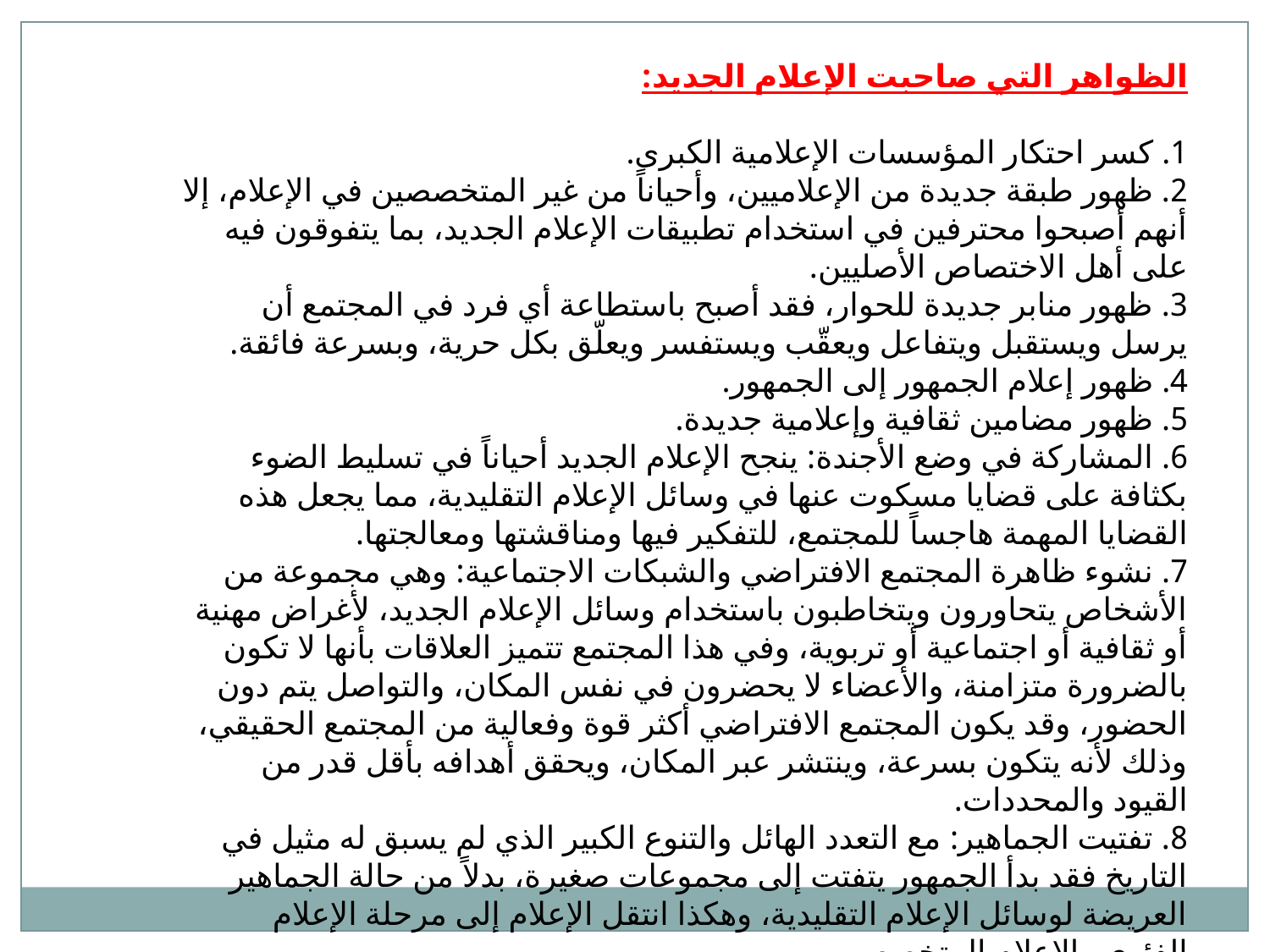

الظواهر التي صاحبت الإعلام الجديد:

1. كسر احتكار المؤسسات الإعلامية الكبرى. 
2. ظهور طبقة جديدة من الإعلاميين، وأحياناً من غير المتخصصين في الإعلام، إلا أنهم أصبحوا محترفين في استخدام تطبيقات الإعلام الجديد، بما يتفوقون فيه على أهل الاختصاص الأصليين. 
3. ظهور منابر جديدة للحوار، فقد أصبح باستطاعة أي فرد في المجتمع أن يرسل ويستقبل ويتفاعل ويعقّب ويستفسر ويعلّق بكل حرية، وبسرعة فائقة.
4. ظهور إعلام الجمهور إلى الجمهور.
5. ظهور مضامين ثقافية وإعلامية جديدة. 
6. المشاركة في وضع الأجندة: ينجح الإعلام الجديد أحياناً في تسليط الضوء بكثافة على قضايا مسكوت عنها في وسائل الإعلام التقليدية، مما يجعل هذه القضايا المهمة هاجساً للمجتمع، للتفكير فيها ومناقشتها ومعالجتها. 
7. نشوء ظاهرة المجتمع الافتراضي والشبكات الاجتماعية: وهي مجموعة من الأشخاص يتحاورون ويتخاطبون باستخدام وسائل الإعلام الجديد، لأغراض مهنية أو ثقافية أو اجتماعية أو تربوية، وفي هذا المجتمع تتميز العلاقات بأنها لا تكون بالضرورة متزامنة، والأعضاء لا يحضرون في نفس المكان، والتواصل يتم دون الحضور، وقد يكون المجتمع الافتراضي أكثر قوة وفعالية من المجتمع الحقيقي، وذلك لأنه يتكون بسرعة، وينتشر عبر المكان، ويحقق أهدافه بأقل قدر من القيود والمحددات.
8. تفتيت الجماهير: مع التعدد الهائل والتنوع الكبير الذي لم يسبق له مثيل في التاريخ فقد بدأ الجمهور يتفتت إلى مجموعات صغيرة، بدلاً من حالة الجماهير العريضة لوسائل الإعلام التقليدية، وهكذا انتقل الإعلام إلى مرحلة الإعلام الفئوي والإعلام المتخصص.